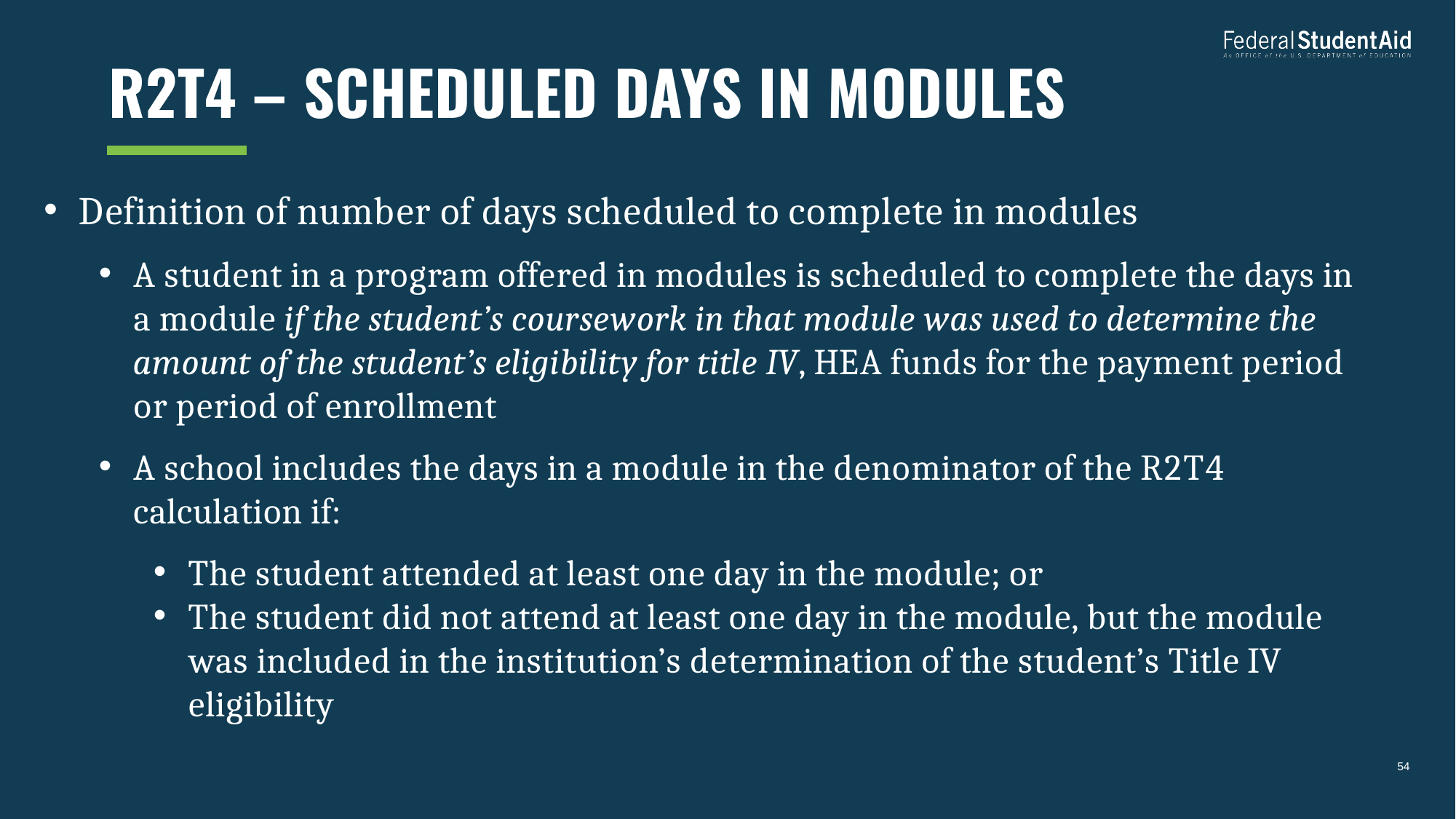

# R2T4 – scheduled days in modules
Definition of number of days scheduled to complete in modules

A student in a program offered in modules is scheduled to complete the days in a module if the student’s coursework in that module was used to determine the amount of the student’s eligibility for title IV, HEA funds for the payment period or period of enrollment

A school includes the days in a module in the denominator of the R2T4 calculation if:

The student attended at least one day in the module; or
The student did not attend at least one day in the module, but the module was included in the institution’s determination of the student’s Title IV eligibility

54